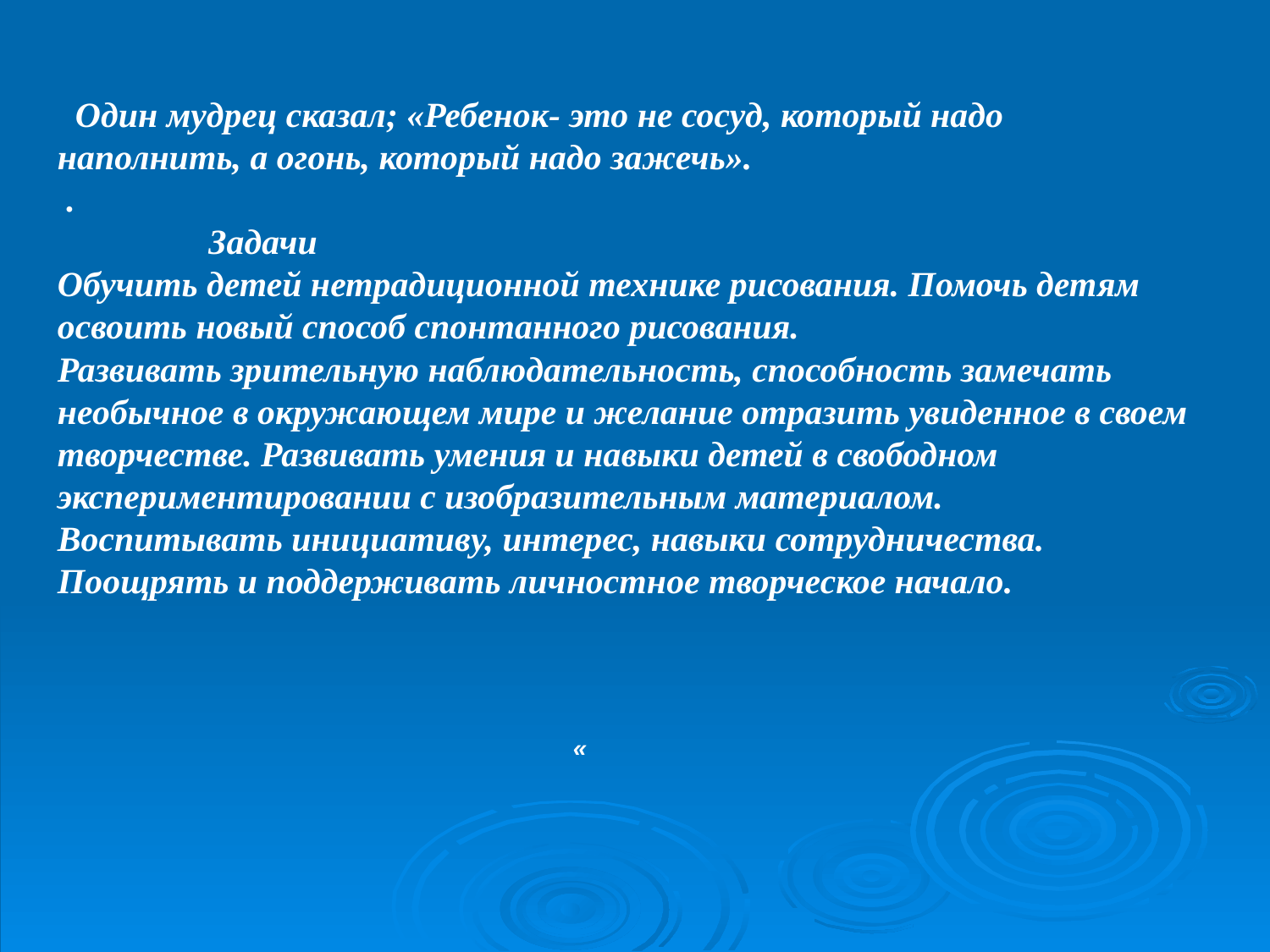

Один мудрец сказал; «Ребенок- это не сосуд, который надо наполнить, а огонь, который надо зажечь».
 .
                 Задачи
Обучить детей нетрадиционной технике рисования. Помочь детям освоить новый способ спонтанного рисования.
Развивать зрительную наблюдательность, способность замечать необычное в окружающем мире и желание отразить увиденное в своем творчестве. Развивать умения и навыки детей в свободном экспериментировании с изобразительным материалом.
Воспитывать инициативу, интерес, навыки сотрудничества. Поощрять и поддерживать личностное творческое начало.
«